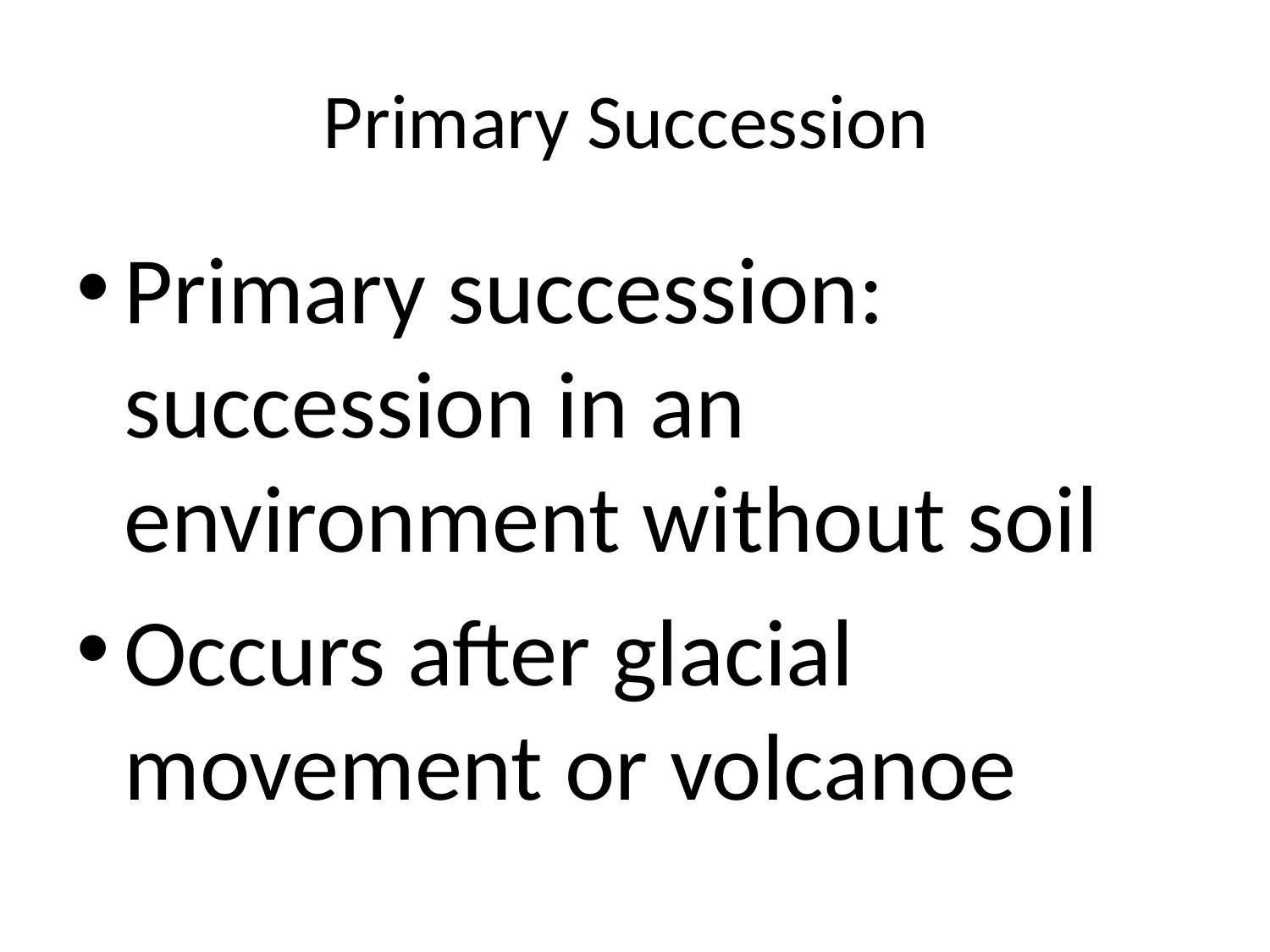

# Primary Succession
Primary succession: succession in an environment without soil
Occurs after glacial movement or volcanoe